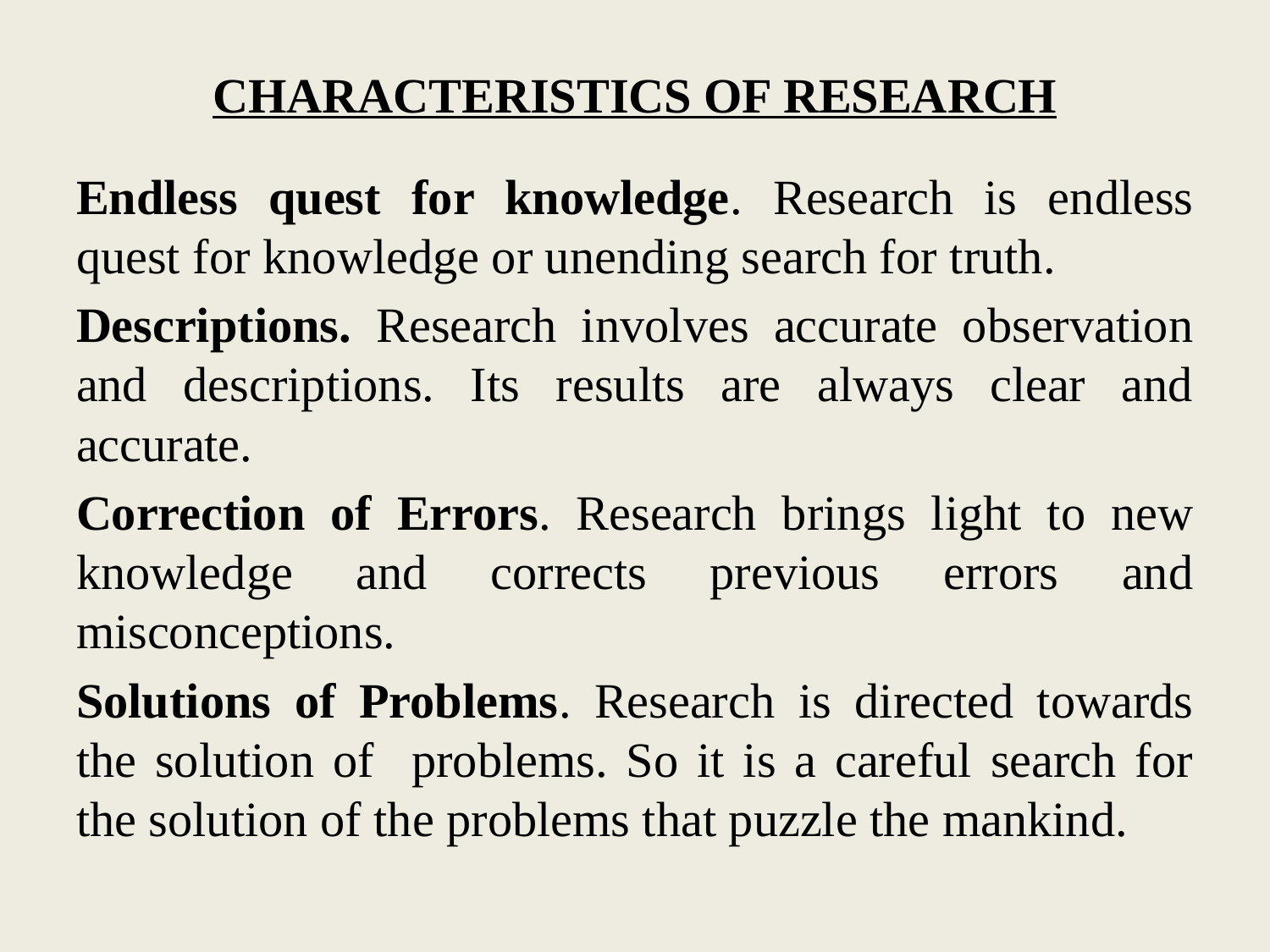

# CHARACTERISTICS OF RESEARCH
Endless quest for knowledge. Research is endless quest for knowledge or unending search for truth.
Descriptions. Research involves accurate observation and descriptions. Its results are always clear and accurate.
Correction of Errors. Research brings light to new knowledge and corrects previous errors and misconceptions.
Solutions of Problems. Research is directed towards the solution of  problems. So it is a careful search for the solution of the problems that puzzle the mankind.